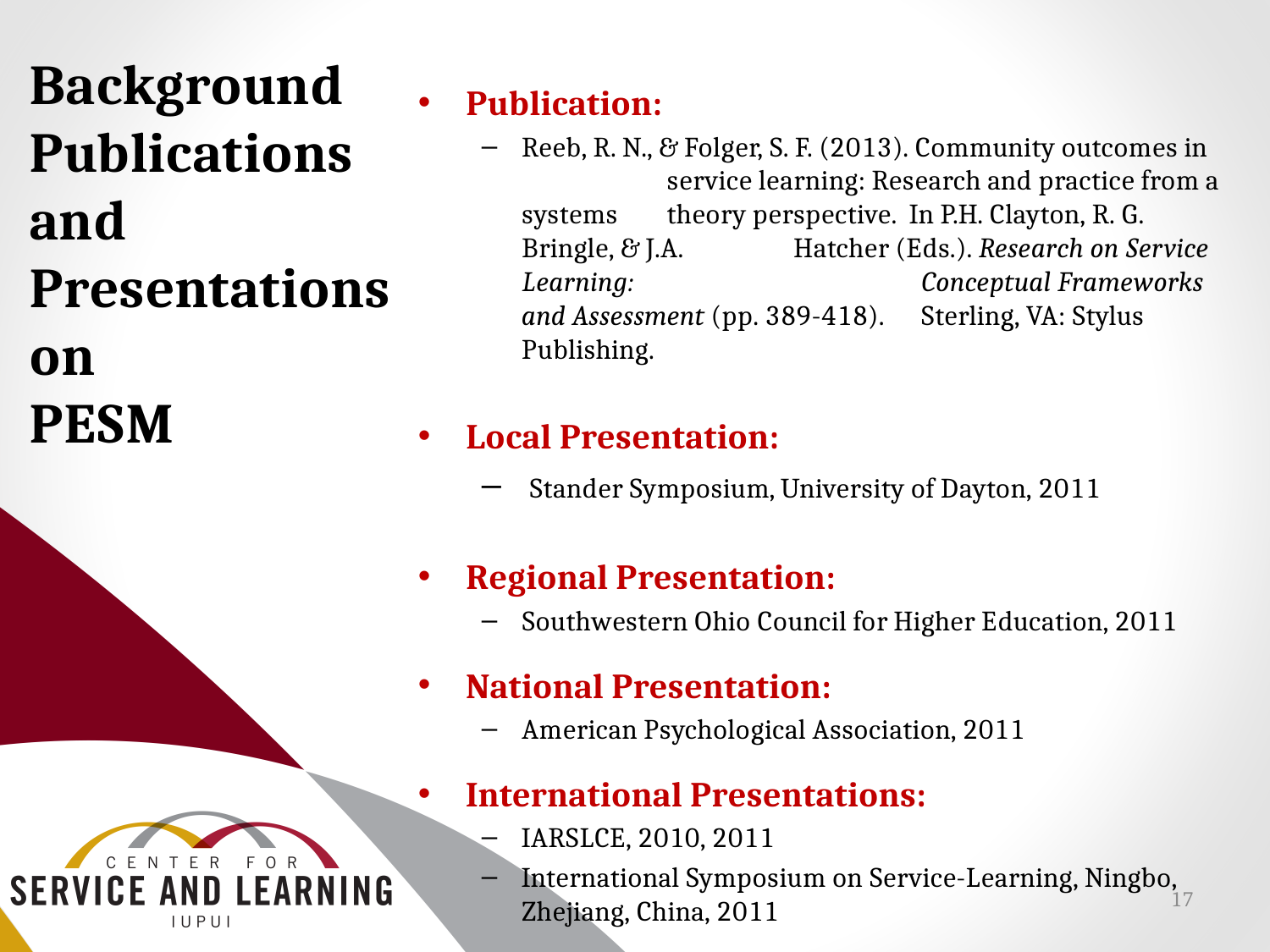

Background
Publications
and
Presentations
on
PESM
Publication:
Reeb, R. N., & Folger, S. F. (2013). Community outcomes in 	   service learning: Research and practice from a systems 	   theory perspective.  In P.H. Clayton, R. G. Bringle, & J.A. 	   Hatcher (Eds.). Research on Service Learning:  	  	 	   Conceptual Frameworks and Assessment (pp. 389-418). 	   Sterling, VA: Stylus Publishing.

Local Presentation:
 Stander Symposium, University of Dayton, 2011

Regional Presentation:
Southwestern Ohio Council for Higher Education, 2011

National Presentation:
American Psychological Association, 2011

International Presentations:
IARSLCE, 2010, 2011
International Symposium on Service-Learning, Ningbo, Zhejiang, China, 2011

17